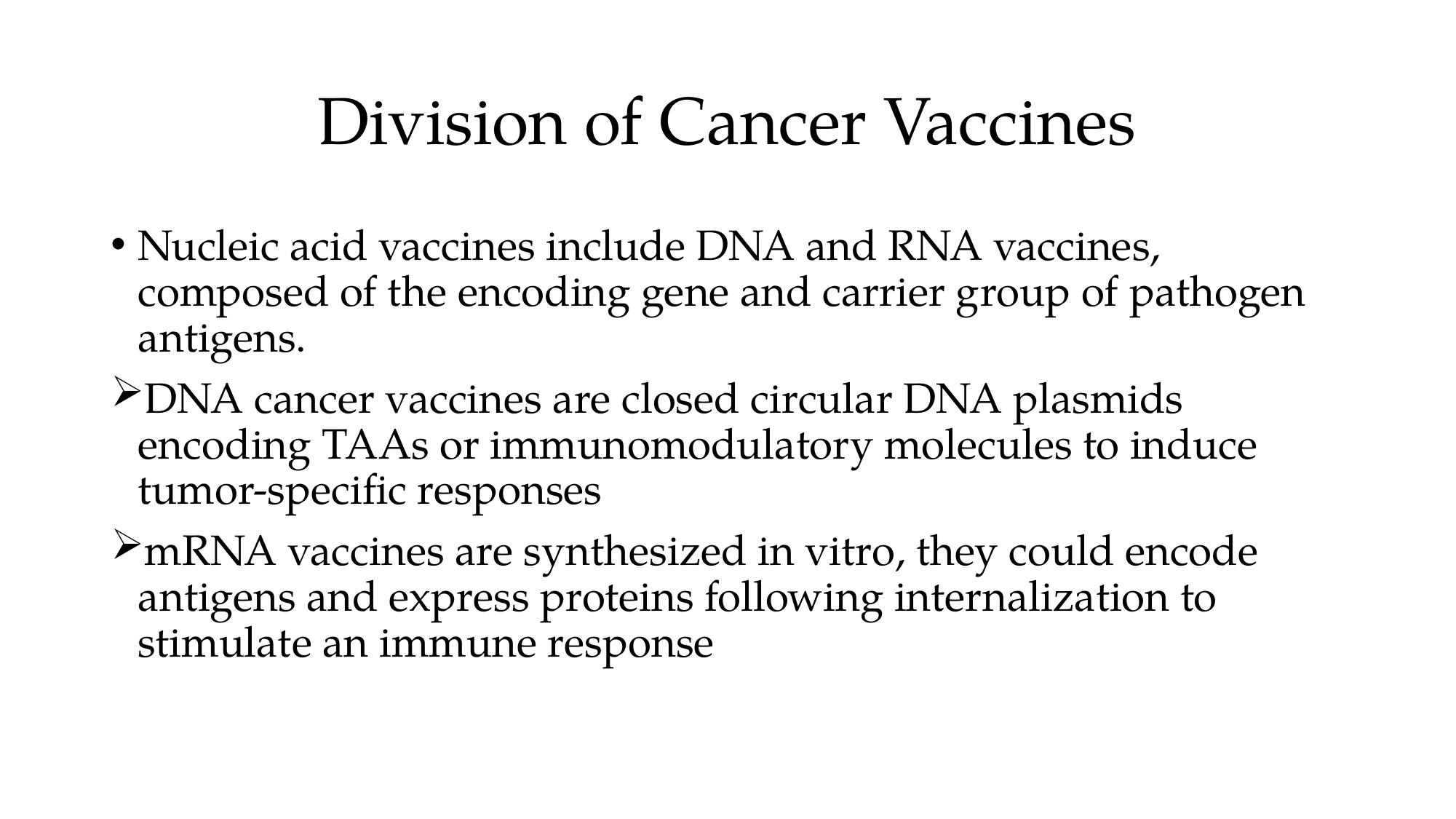

# Division of Cancer Vaccines
Nucleic acid vaccines include DNA and RNA vaccines, composed of the encoding gene and carrier group of pathogen antigens.
DNA cancer vaccines are closed circular DNA plasmids encoding TAAs or immunomodulatory molecules to induce tumor-specific responses
mRNA vaccines are synthesized in vitro, they could encode antigens and express proteins following internalization to stimulate an immune response